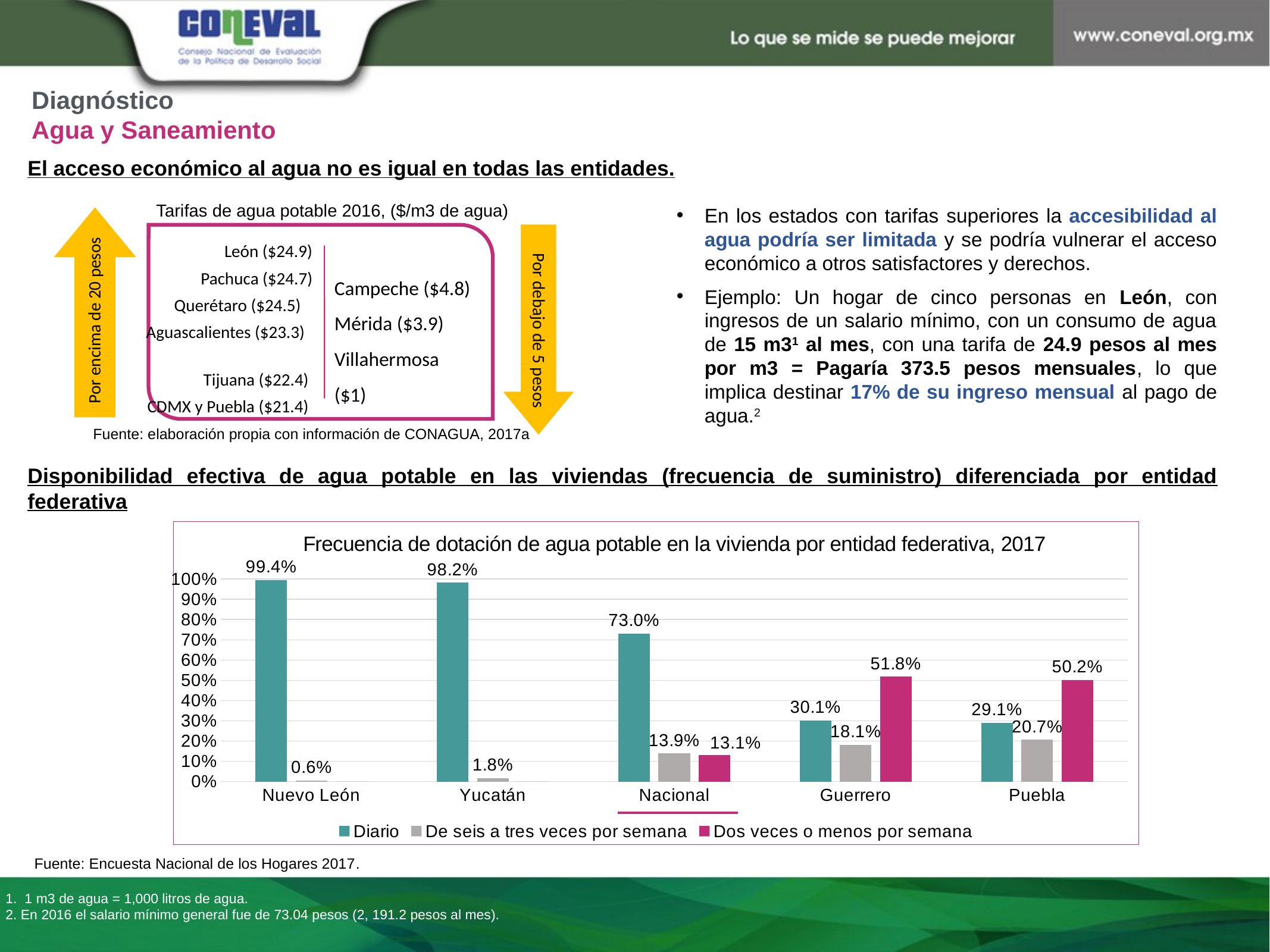

Diagnóstico
Agua y Saneamiento
El acceso económico al agua no es igual en todas las entidades.
León ($24.9)
Pachuca ($24.7)
Querétaro ($24.5)
Aguascalientes ($23.3)
Tijuana ($22.4)
CDMX y Puebla ($21.4)

Campeche ($4.8) Mérida ($3.9) Villahermosa ($1)
Por encima de 20 pesos
Por debajo de 5 pesos
Tarifas de agua potable 2016, ($/m3 de agua)
En los estados con tarifas superiores la accesibilidad al agua podría ser limitada y se podría vulnerar el acceso económico a otros satisfactores y derechos.
Ejemplo: Un hogar de cinco personas en León, con ingresos de un salario mínimo, con un consumo de agua de 15 m31 al mes, con una tarifa de 24.9 pesos al mes por m3 = Pagaría 373.5 pesos mensuales, lo que implica destinar 17% de su ingreso mensual al pago de agua.2
Fuente: elaboración propia con información de CONAGUA, 2017a
Disponibilidad efectiva de agua potable en las viviendas (frecuencia de suministro) diferenciada por entidad federativa

### Chart: Frecuencia de dotación de agua potable en la vivienda por entidad federativa, 2017

| Category | Diario | De seis a tres veces por semana | Dos veces o menos por semana |
|---|---|---|---|
| Nuevo León | 0.994 | 0.006 | 0.0 |
| Yucatán | 0.982 | 0.018 | 0.0 |
| Nacional | 0.73 | 0.139 | 0.131 |
| Guerrero | 0.301 | 0.181 | 0.518 |
| Puebla | 0.291 | 0.207 | 0.502 |
Fuente: Encuesta Nacional de los Hogares 2017.
1.  1 m3 de agua = 1,000 litros de agua.
2. En 2016 el salario mínimo general fue de 73.04 pesos (2, 191.2 pesos al mes).